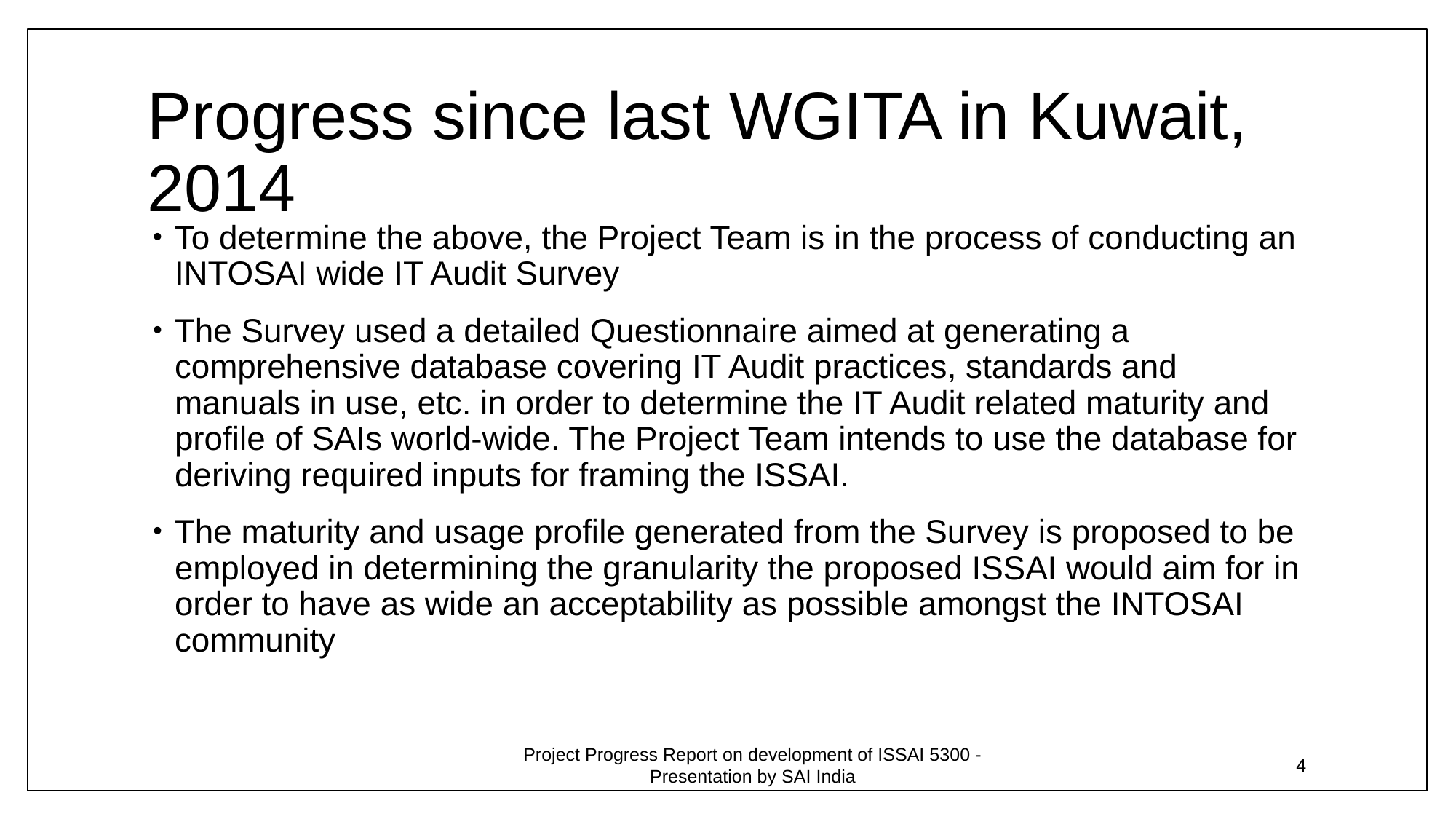

# Progress since last WGITA in Kuwait, 2014
To determine the above, the Project Team is in the process of conducting an INTOSAI wide IT Audit Survey
The Survey used a detailed Questionnaire aimed at generating a comprehensive database covering IT Audit practices, standards and manuals in use, etc. in order to determine the IT Audit related maturity and profile of SAIs world-wide. The Project Team intends to use the database for deriving required inputs for framing the ISSAI.
The maturity and usage profile generated from the Survey is proposed to be employed in determining the granularity the proposed ISSAI would aim for in order to have as wide an acceptability as possible amongst the INTOSAI community
Project Progress Report on development of ISSAI 5300 - Presentation by SAI India
4